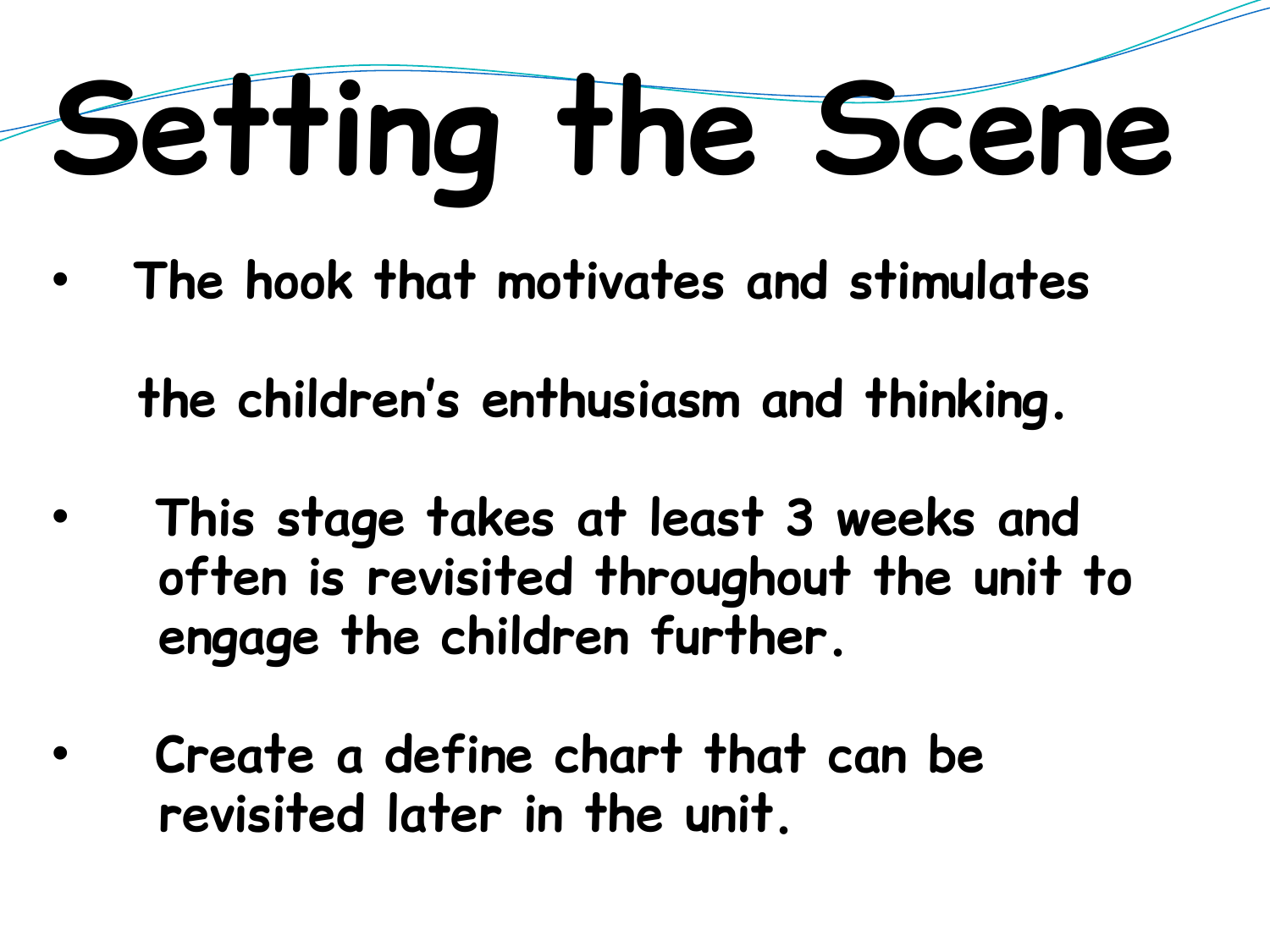

Setting the Scene

   The hook that motivates and stimulates
    the children’s enthusiasm and thinking.

    This stage takes at least 3 weeks and
     often is revisited throughout the unit to
     engage the children further.

    Create a define chart that can be
     revisited later in the unit.